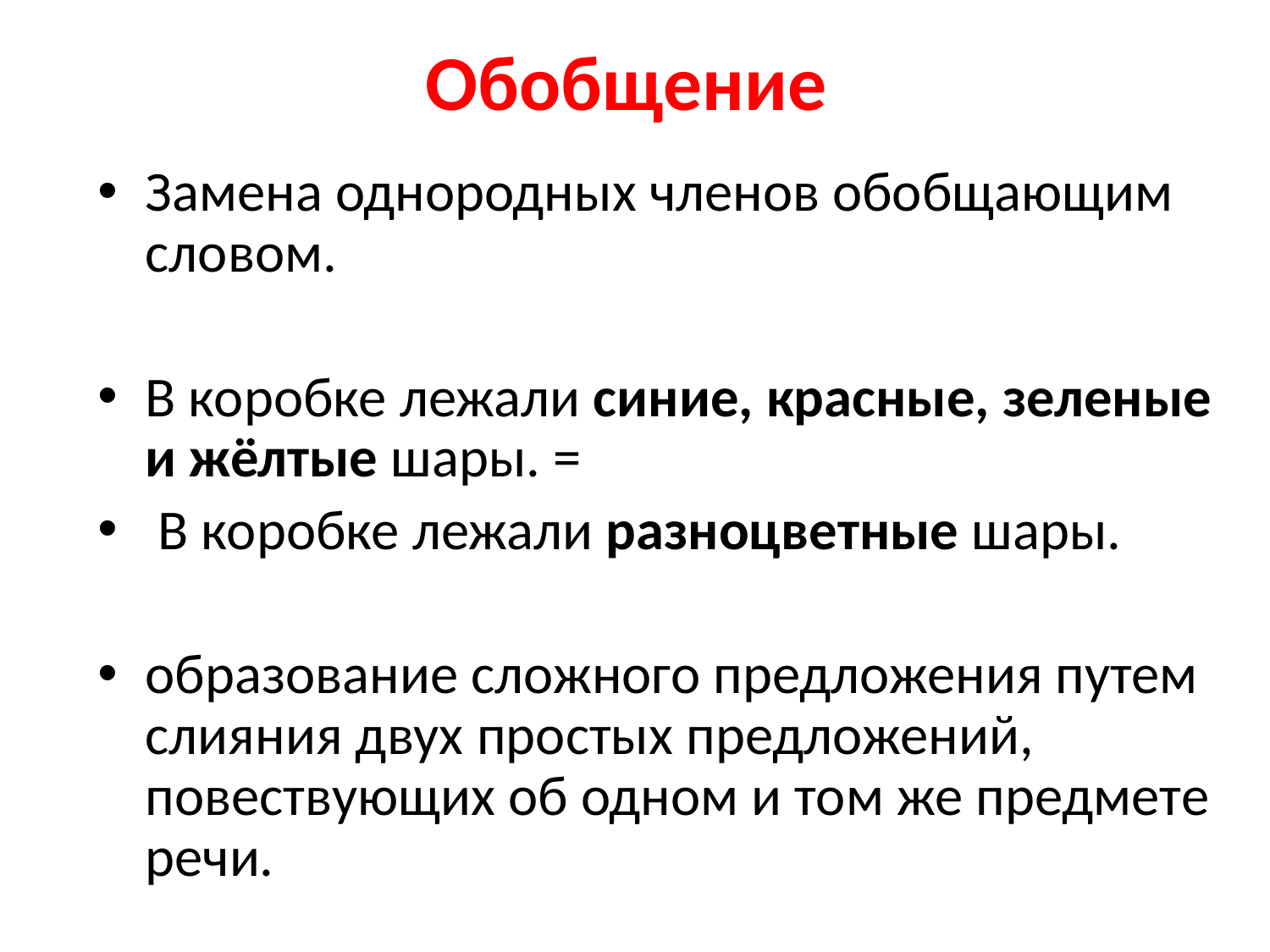

# Обобщение
Замена однородных членов обобщающим словом.

В коробке лежали синие, красные, зеленые и жёлтые шары. =
 В коробке лежали разноцветные шары.

образование сложного предложения путем слияния двух простых предложений, повествующих об одном и том же предмете речи.